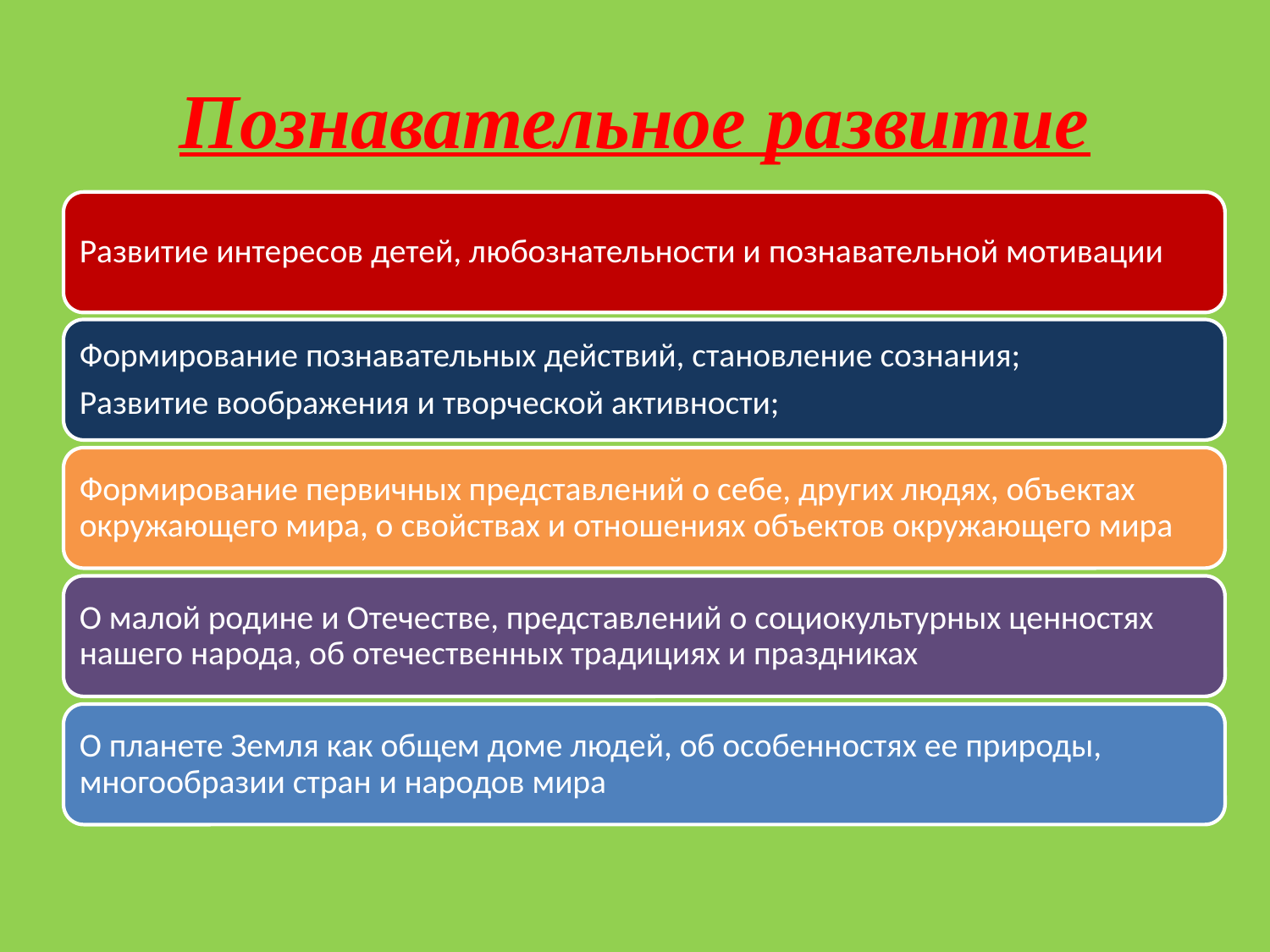

# Познавательное развитие
Развитие интересов детей, любознательности и познавательной мотивации

Формирование познавательных действий, становление сознания;
Развитие воображения и творческой активности;
Формирование первичных представлений о себе, других людях, объектах окружающего мира, о свойствах и отношениях объектов окружающего мира
О малой родине и Отечестве, представлений о социокультурных ценностях нашего народа, об отечественных традициях и праздниках
О планете Земля как общем доме людей, об особенностях ее природы, многообразии стран и народов мира